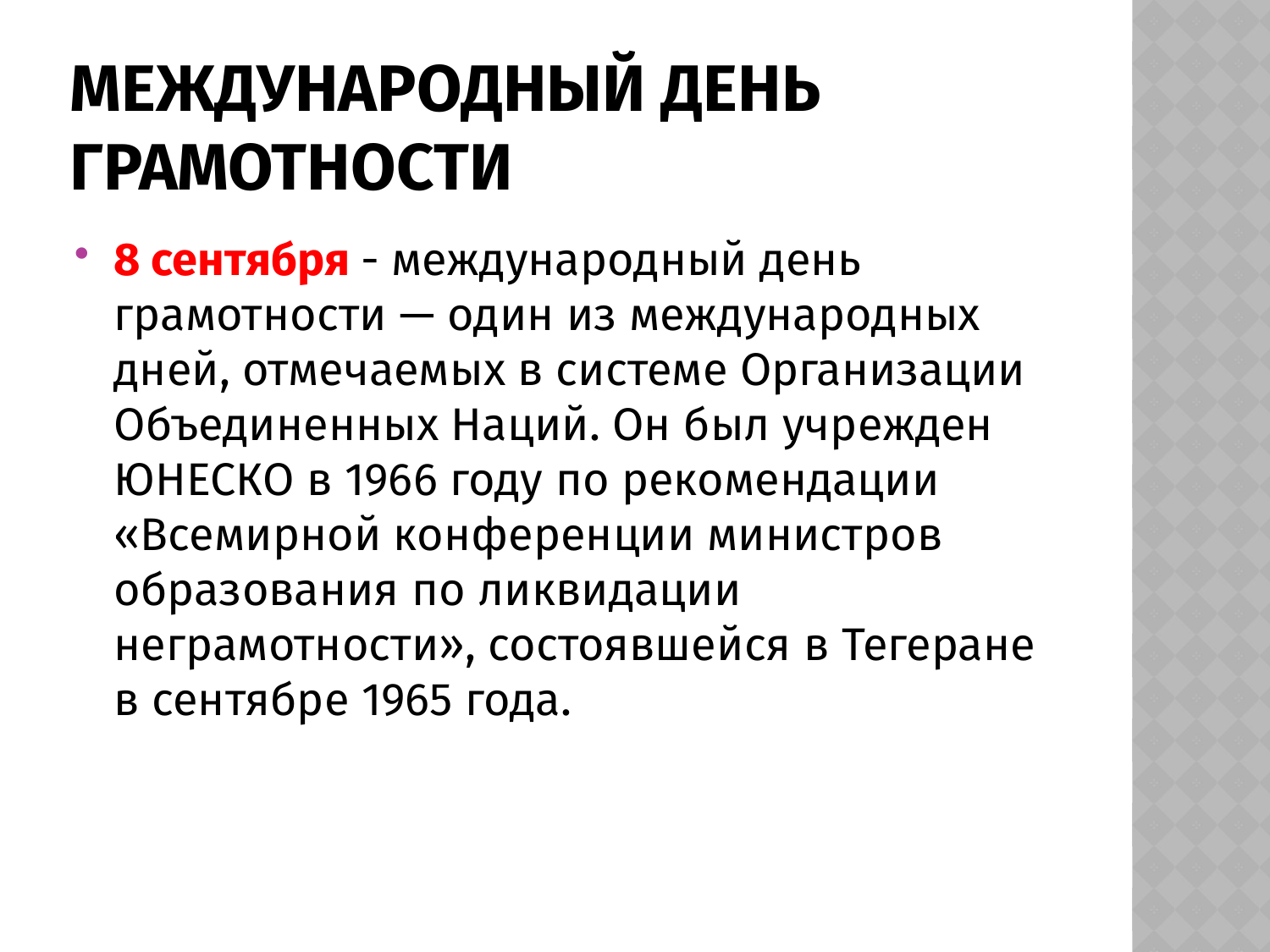

# Международный день грамотности
8 сентября - международный день грамотности — один из международных дней, отмечаемых в системе Организации Объединенных Наций. Он был учрежден ЮНЕСКО в 1966 году по рекомендации «Всемирной конференции министров образования по ликвидации неграмотности», состоявшейся в Тегеране в сентябре 1965 года.